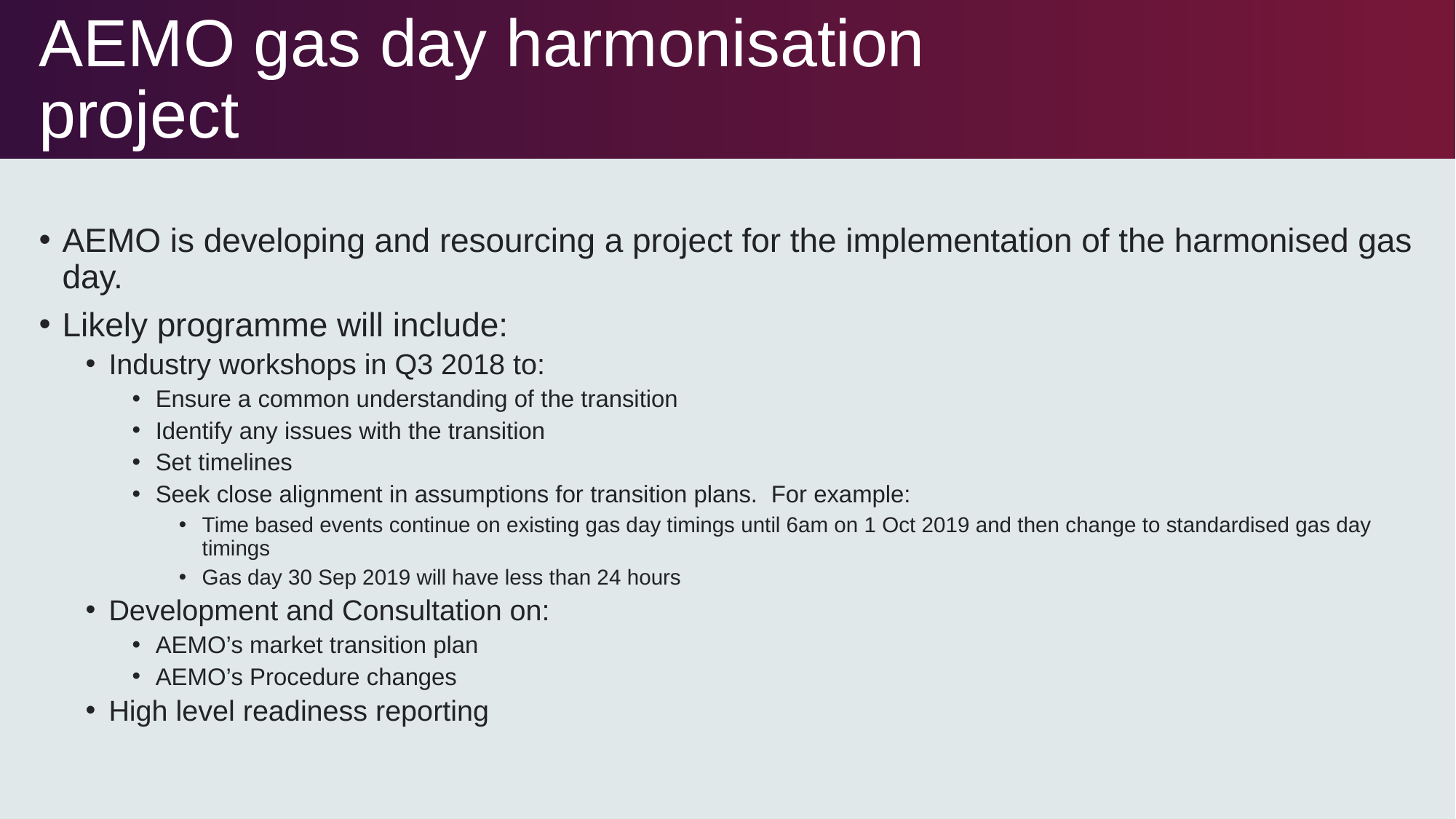

# AEMO gas day harmonisation project
AEMO is developing and resourcing a project for the implementation of the harmonised gas day.
Likely programme will include:
Industry workshops in Q3 2018 to:
Ensure a common understanding of the transition
Identify any issues with the transition
Set timelines
Seek close alignment in assumptions for transition plans.  For example:
Time based events continue on existing gas day timings until 6am on 1 Oct 2019 and then change to standardised gas day timings
Gas day 30 Sep 2019 will have less than 24 hours
Development and Consultation on:
AEMO’s market transition plan
AEMO’s Procedure changes
High level readiness reporting